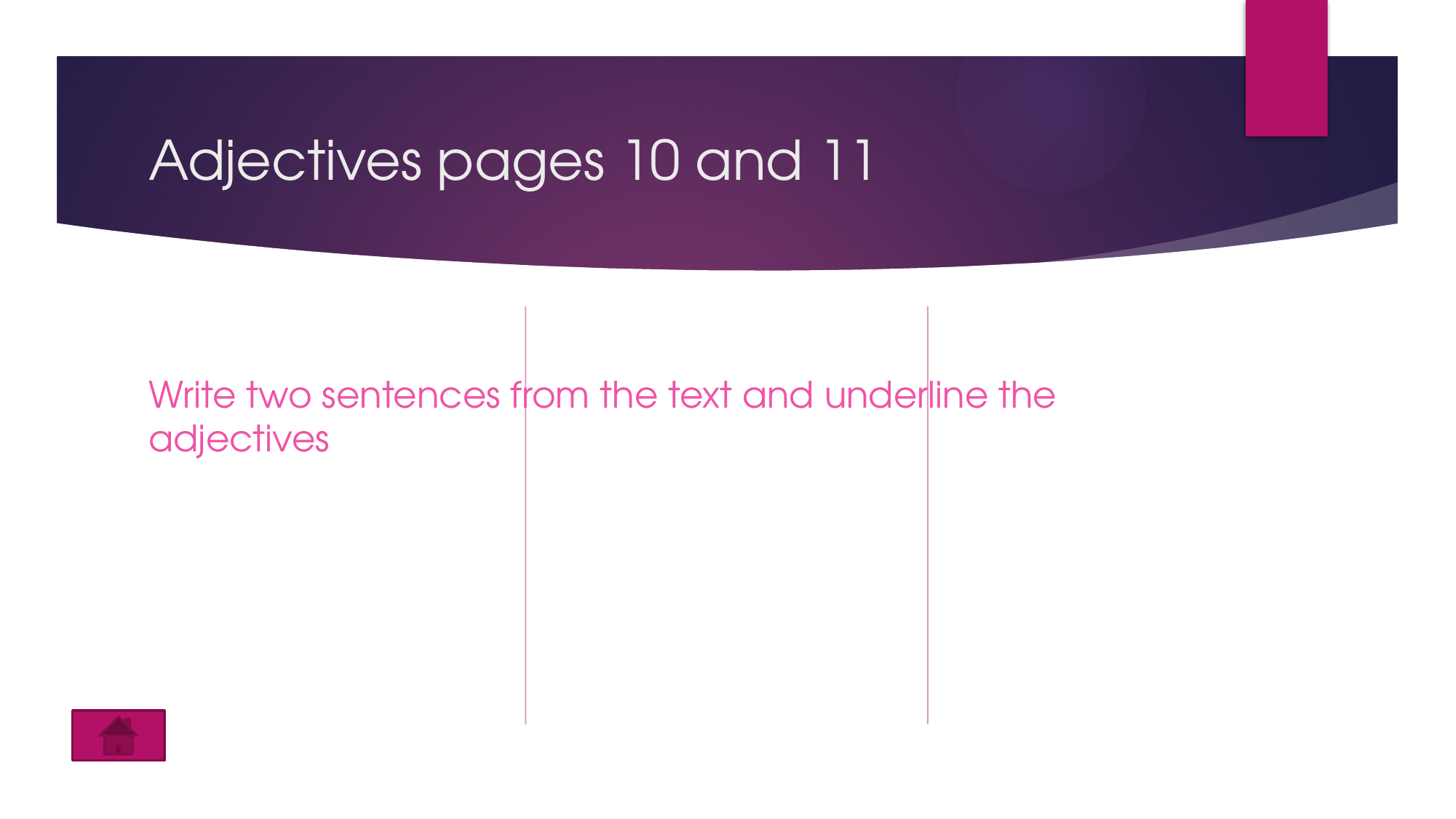

# Adjectives pages 10 and 11
Write two sentences from the text and underline the adjectives